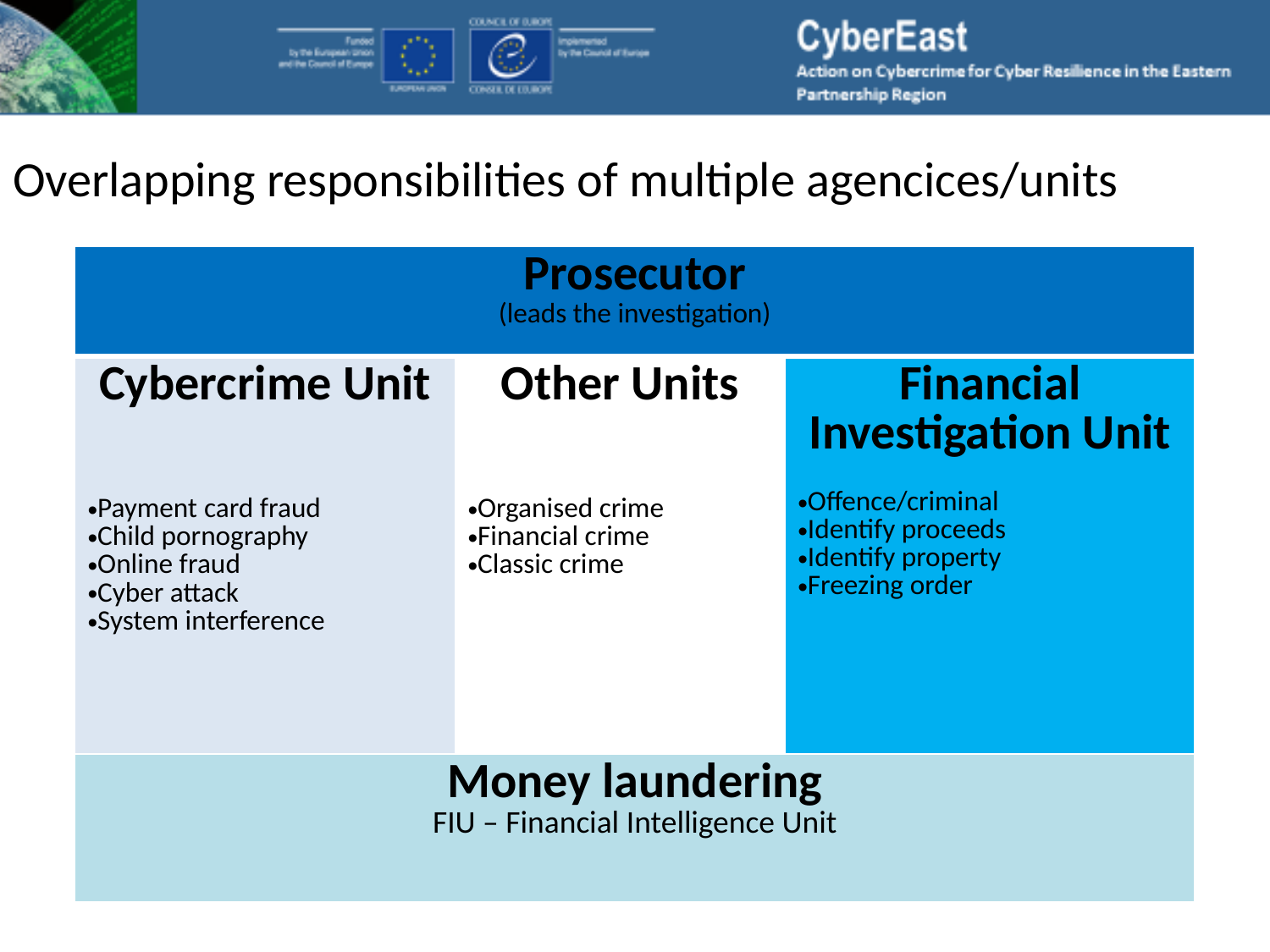

# Overlapping responsibilities of multiple agencices/units
| Prosecutor (leads the investigation) |  |  |
| --- | --- | --- |
| Cybercrime Unit Payment card fraud Child pornography Online fraud Cyber attack System interference | Other Units Organised crime Financial crime Classic crime | Financial Investigation Unit Offence/criminal Identify proceeds Identify property Freezing order |
| Money laundering FIU – Financial Intelligence Unit |  |  |